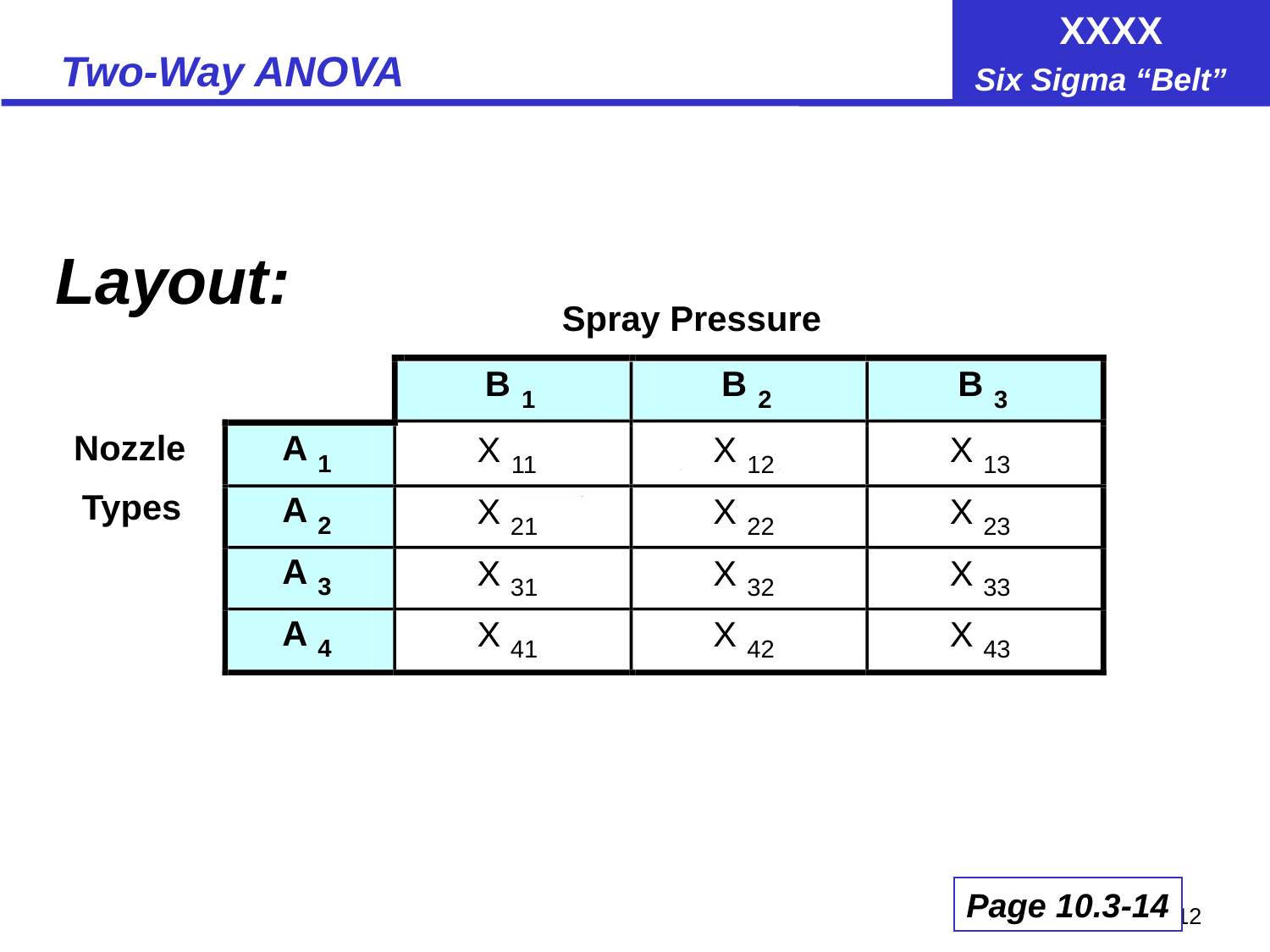

# Two-Way ANOVA
Layout:
Spray Pressure

B

B

B

1
2
3

Nozzle
A

X

X

X

1
11
12
13
Types

A

X

X

X

2
21
22
23

A

X

X

X

3
31
32
33

A

X

X

X

4
41
42
43

Page 10.3-14